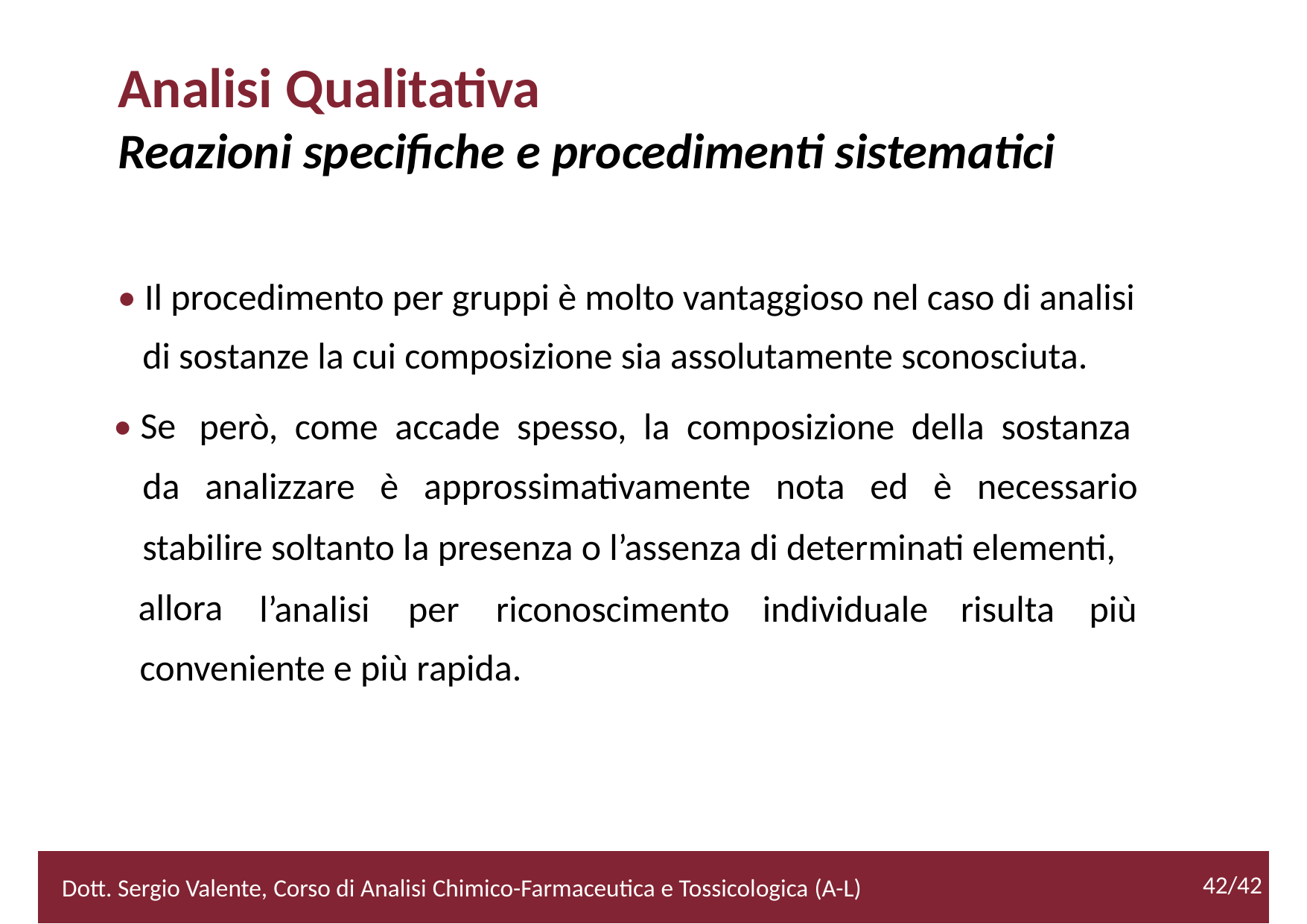

Analisi Qualitativa
Reazioni specifiche e procedimenti sistematici
• Il procedimento per gruppi è molto vantaggioso nel caso di analisi

	di sostanze la cui composizione sia assolutamente sconosciuta.
• Se
però,  come  accade  spesso,  la  composizione  della  sostanza
da   analizzare   è   approssimativamente   nota   ed   è   necessario

stabilire soltanto la presenza o l’assenza di determinati elementi,
allora
l’analisi
per
riconoscimento
individuale
risulta
più
conveniente e più rapida.
2/52

42/42
Dott. Sergio Valente, Corso di Analisi Chimico-Farmaceutica e Tossicologica (A-L)